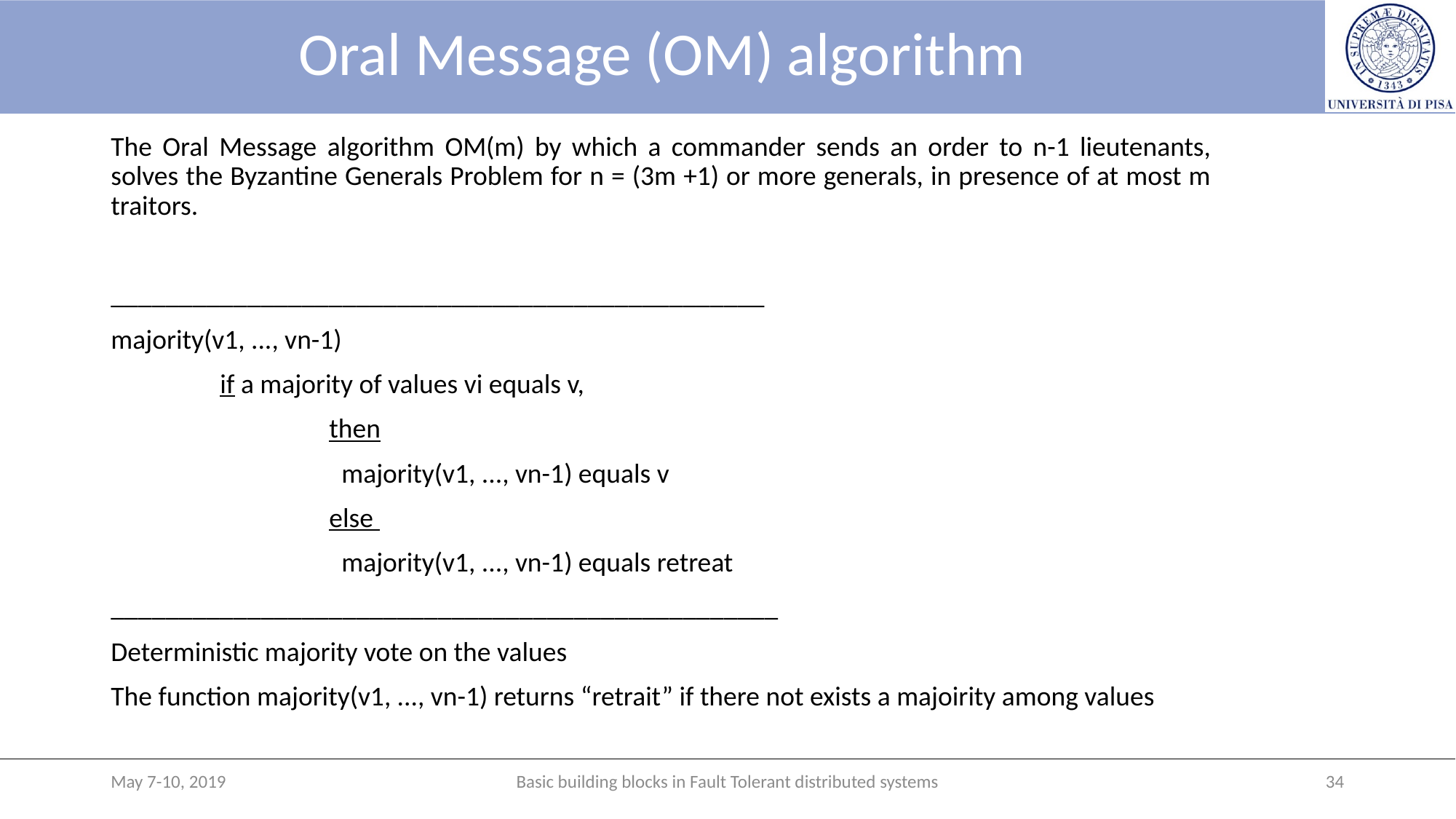

# Oral Message (OM) algorithm
The Oral Message algorithm OM(m) by which a commander sends an order to n-1 lieutenants, solves the Byzantine Generals Problem for n = (3m +1) or more generals, in presence of at most m traitors.

________________________________________________
majority(v1, ..., vn-1)
	if a majority of values vi equals v,
		then
		  majority(v1, ..., vn-1) equals v
		else
		  majority(v1, ..., vn-1) equals retreat
_________________________________________________
Deterministic majority vote on the values
The function majority(v1, ..., vn-1) returns “retrait” if there not exists a majoirity among values

May 7-10, 2019
Basic building blocks in Fault Tolerant distributed systems
34